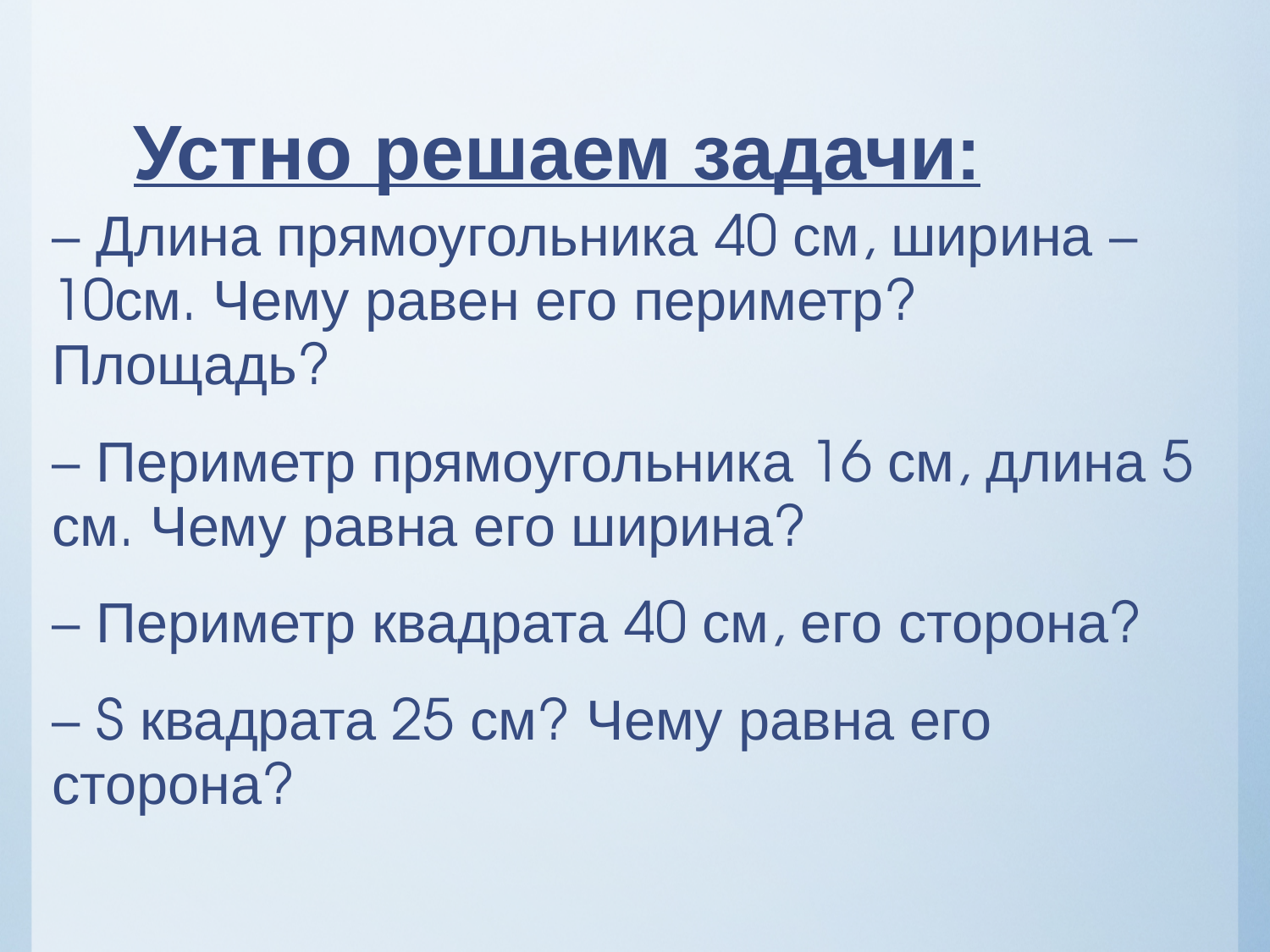

# Устно решаем задачи:
– Длина прямоугольника 40 см, ширина – 10см. Чему равен его периметр? Площадь?
– Периметр прямоугольника 16 см, длина 5 см. Чему равна его ширина?
– Периметр квадрата 40 см, его сторона?
– S квадрата 25 см? Чему равна его сторона?